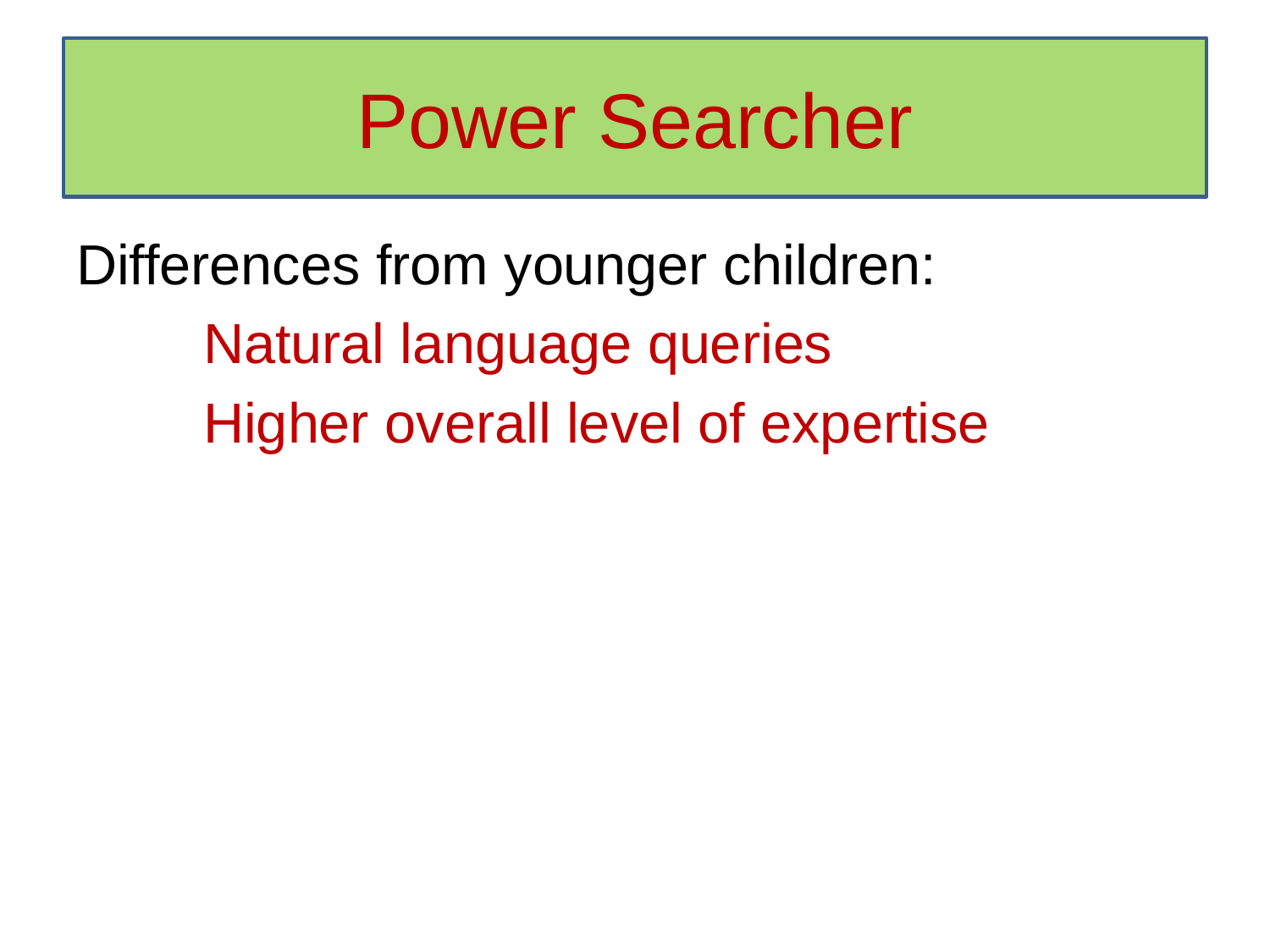

# Power Searcher
Differences from younger children:
	Natural language queries
	Higher overall level of expertise